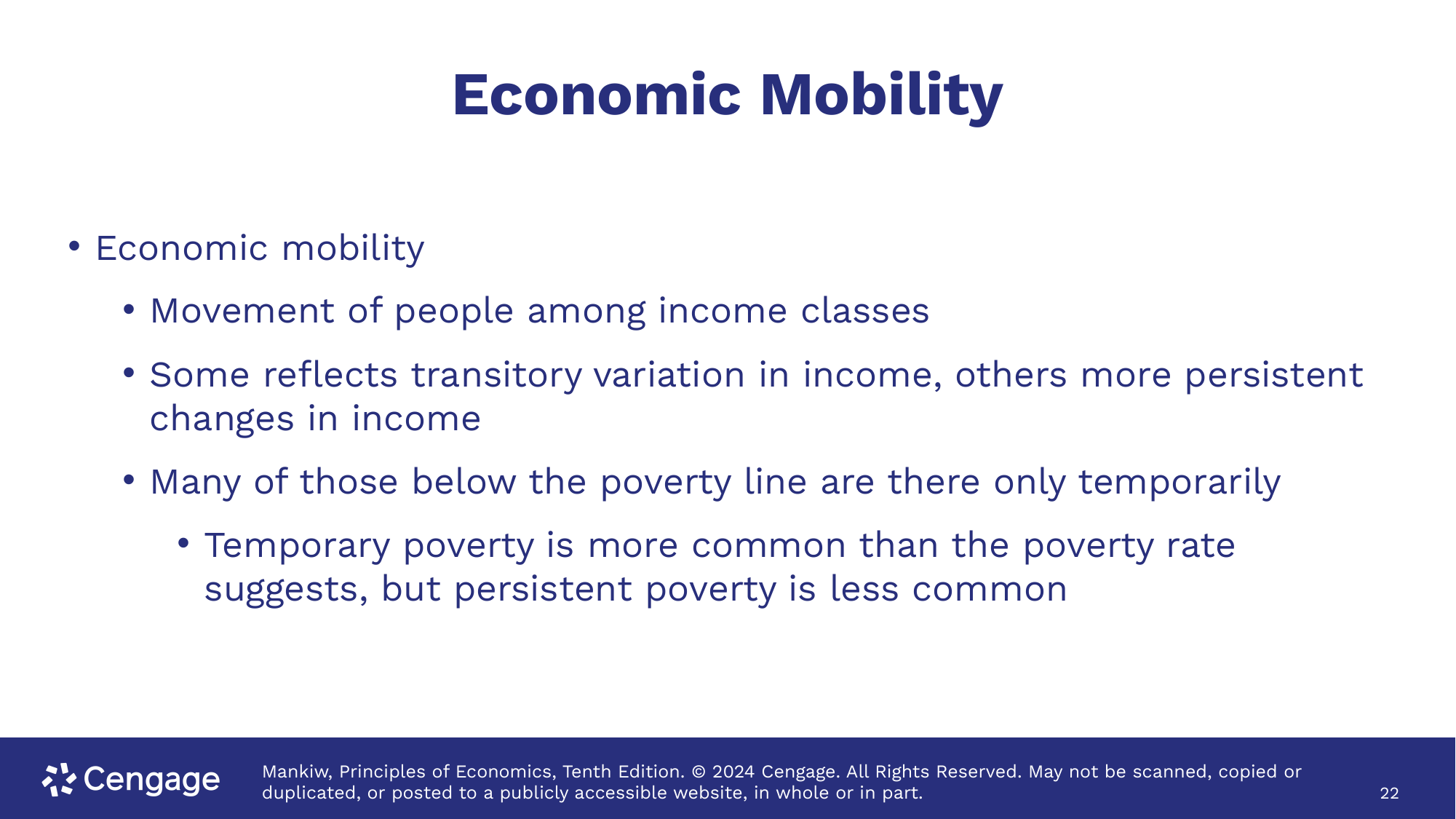

# Economic Mobility
Economic mobility
Movement of people among income classes
Some reflects transitory variation in income, others more persistent changes in income
Many of those below the poverty line are there only temporarily
Temporary poverty is more common than the poverty rate suggests, but persistent poverty is less common